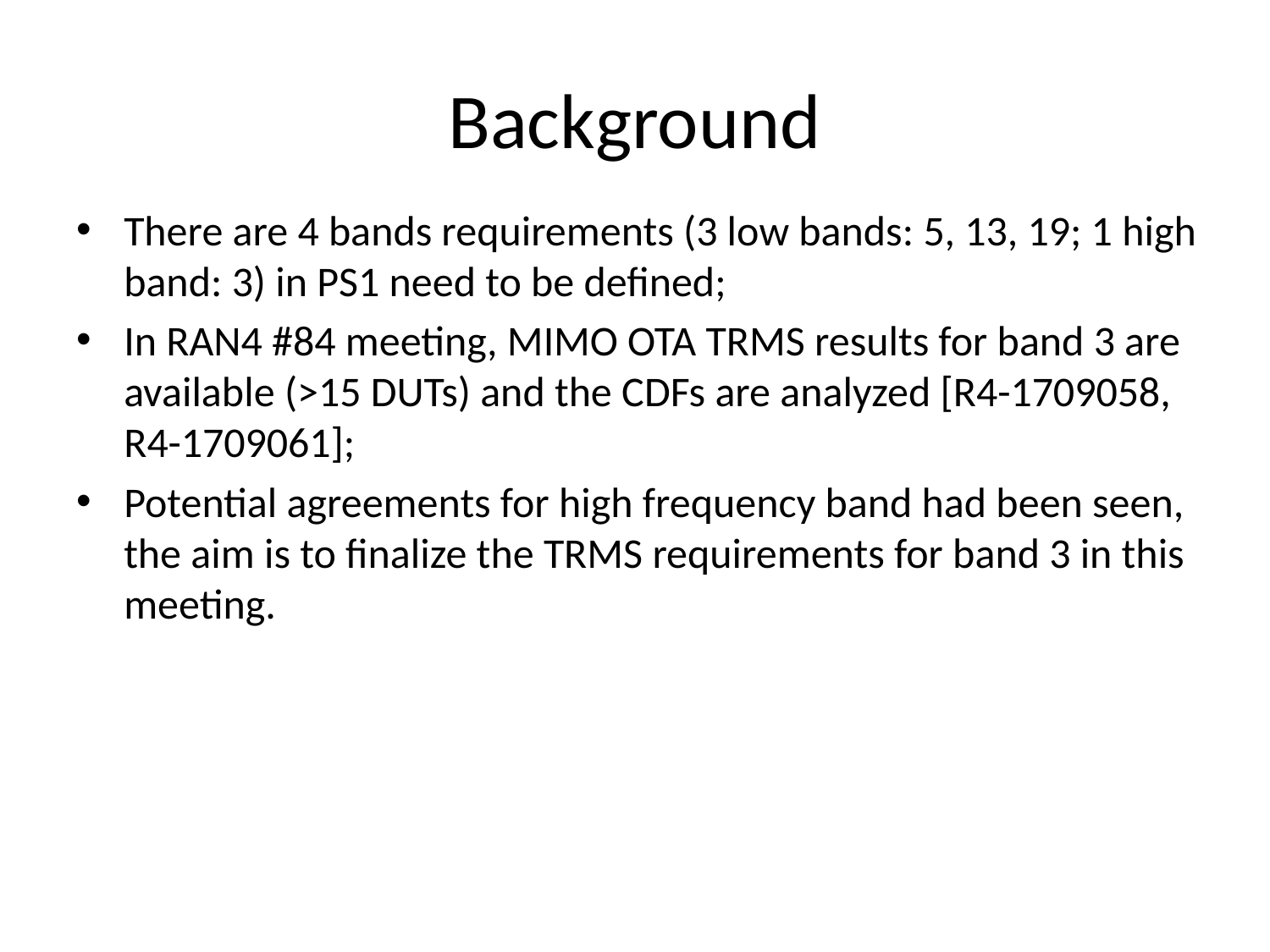

# Background
There are 4 bands requirements (3 low bands: 5, 13, 19; 1 high band: 3) in PS1 need to be defined;
In RAN4 #84 meeting, MIMO OTA TRMS results for band 3 are available (>15 DUTs) and the CDFs are analyzed [R4-1709058, R4-1709061];
Potential agreements for high frequency band had been seen, the aim is to finalize the TRMS requirements for band 3 in this meeting.